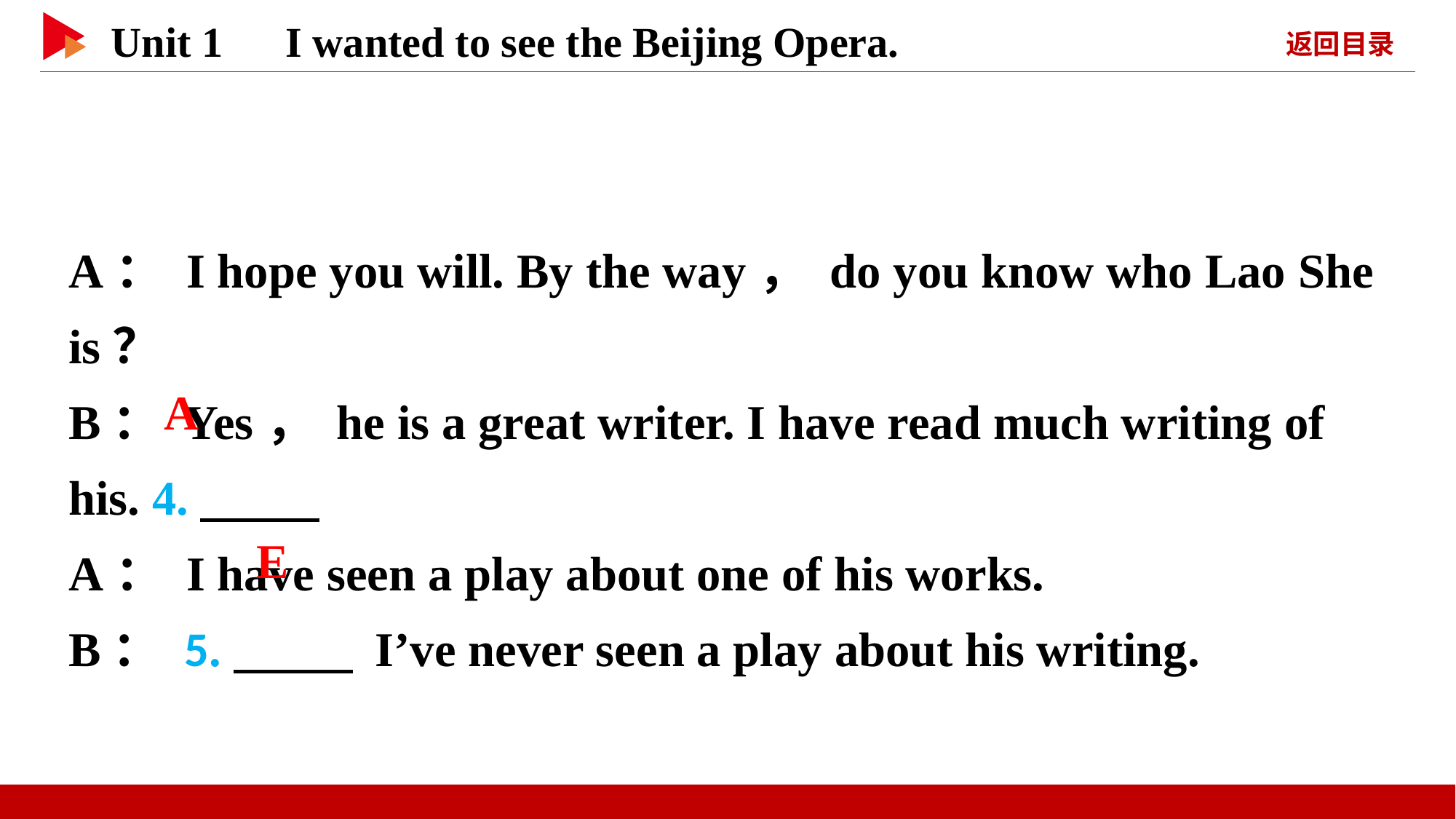

A： I hope you will. By the way， do you know who Lao She is？
B： Yes， he is a great writer. I have read much writing of his. 4.
A： I have seen a play about one of his works.
B： 5.　  　 I’ve never seen a play about his writing.
　A
　E